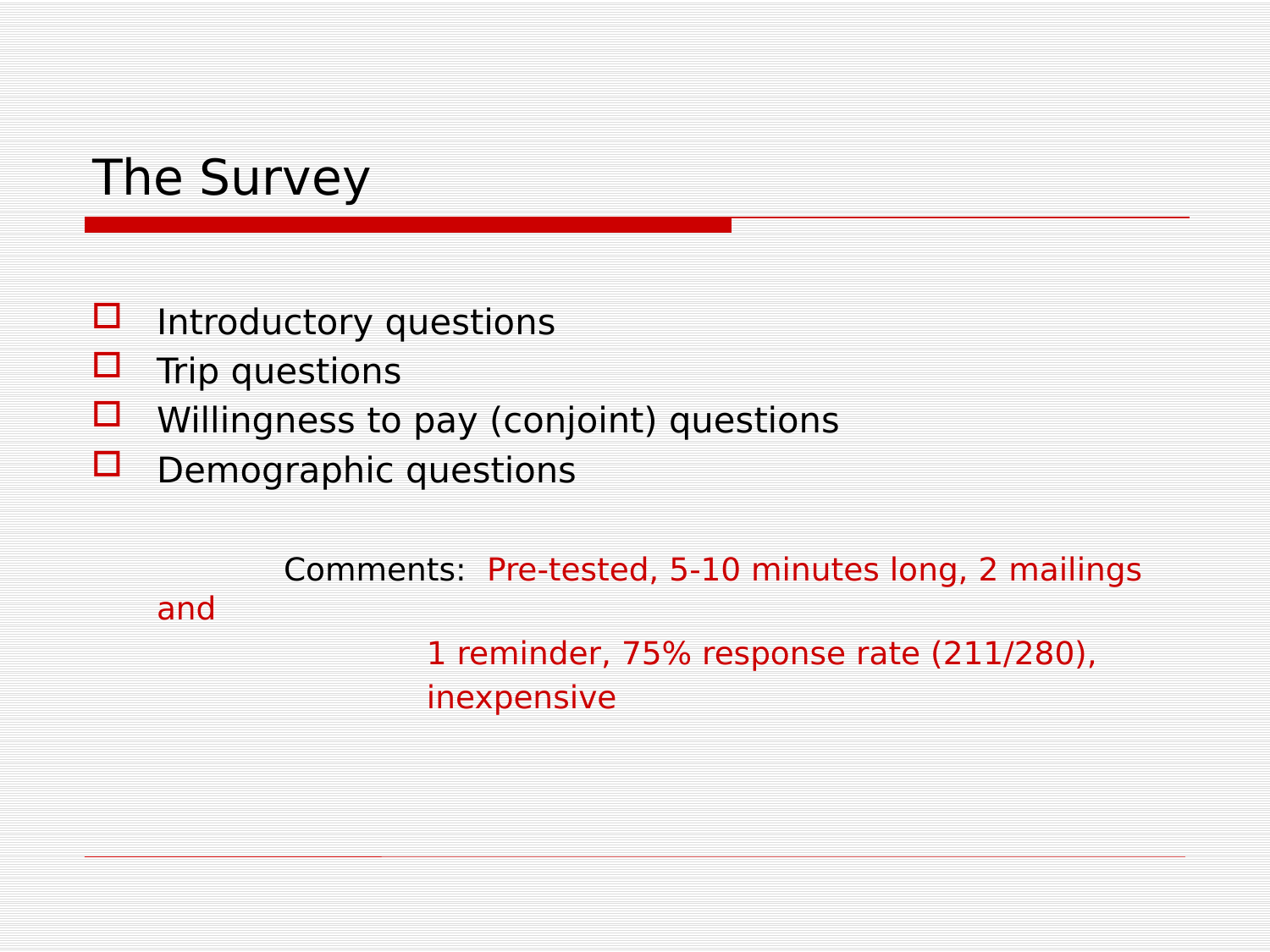

# The Survey

Introductory questions
Trip questions
Willingness to pay (conjoint) questions
Demographic questions

		Comments:  Pre-tested, 5-10 minutes long, 2 mailings and
                                 1 reminder, 75% response rate (211/280),
                                 inexpensive